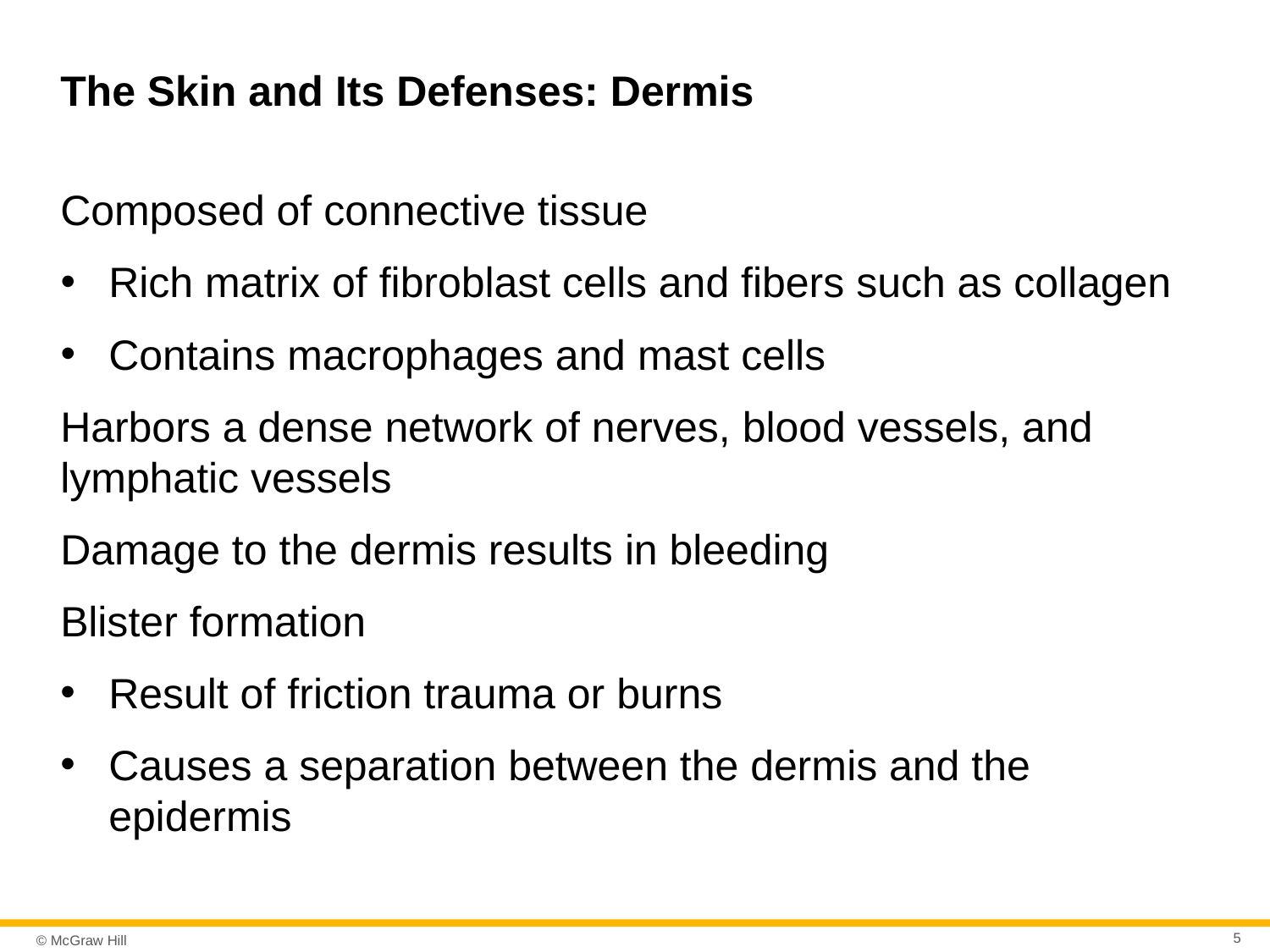

# The Skin and Its Defenses: Dermis
Composed of connective tissue
Rich matrix of fibroblast cells and fibers such as collagen
Contains macrophages and mast cells
Harbors a dense network of nerves, blood vessels, and lymphatic vessels
Damage to the dermis results in bleeding
Blister formation
Result of friction trauma or burns
Causes a separation between the dermis and the epidermis